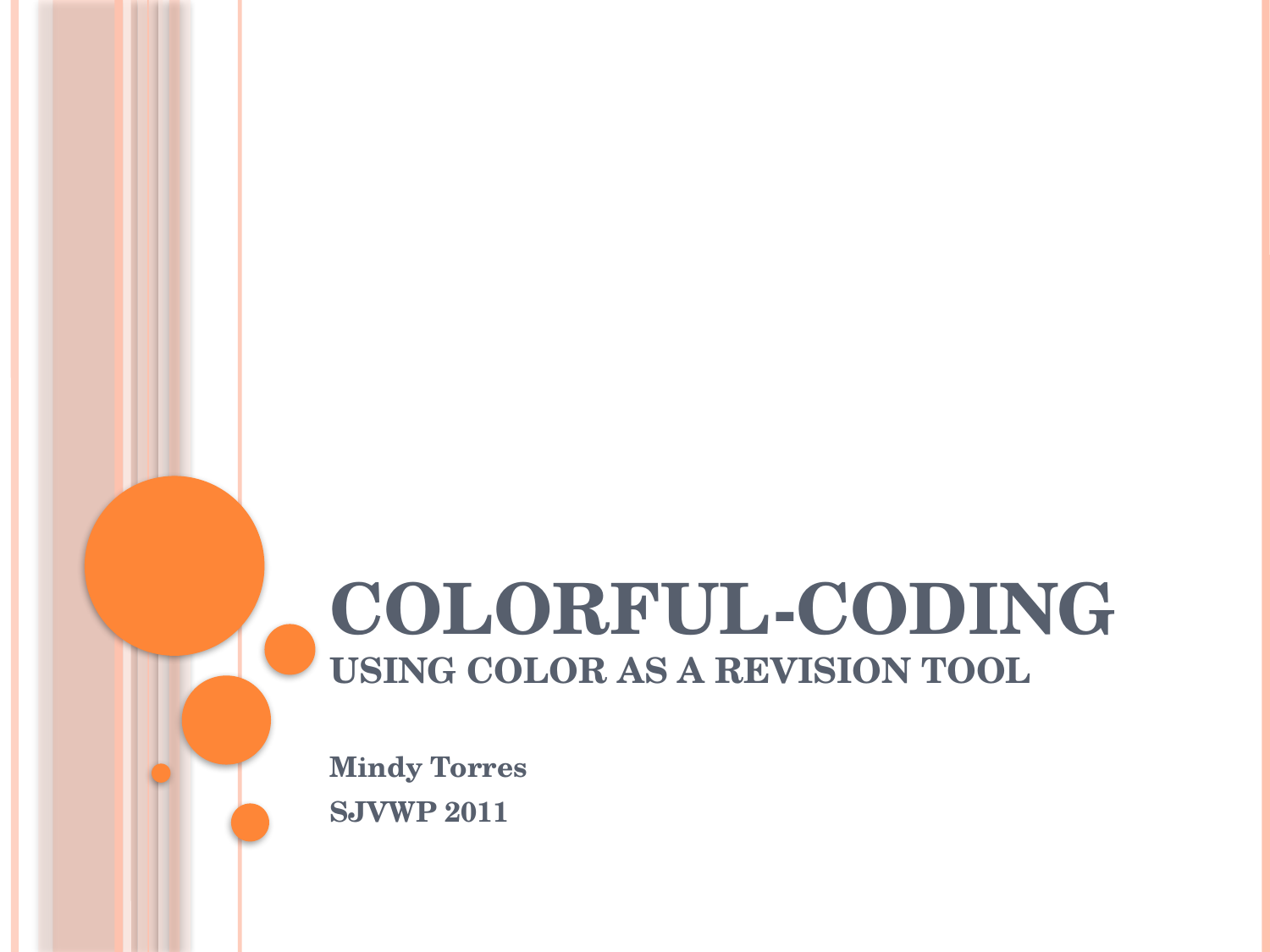

# Colorful-Coding Using Color as a Revision Tool

Mindy Torres
SJVWP 2011